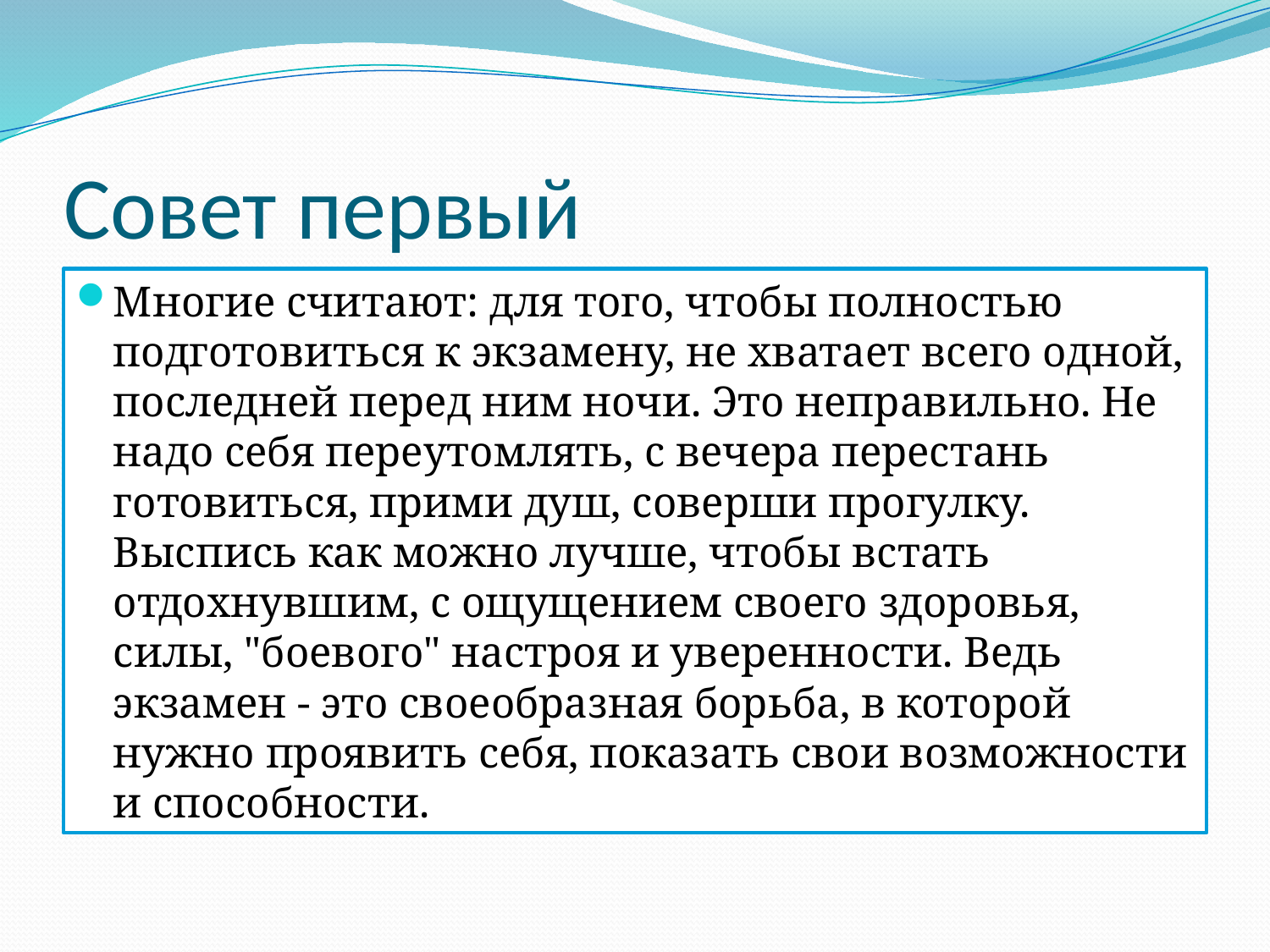

# Совет первый
Многие считают: для того, чтобы полностью подготовиться к экзамену, не хватает всего одной, последней перед ним ночи. Это неправильно. Не надо себя переутомлять, с вечера перестань готовиться, прими душ, соверши прогулку. Выспись как можно лучше, чтобы встать отдохнувшим, с ощущением своего здоровья, силы, "боевого" настроя и уверенности. Ведь экзамен - это своеобразная борьба, в которой нужно проявить себя, показать свои возможности и способности.